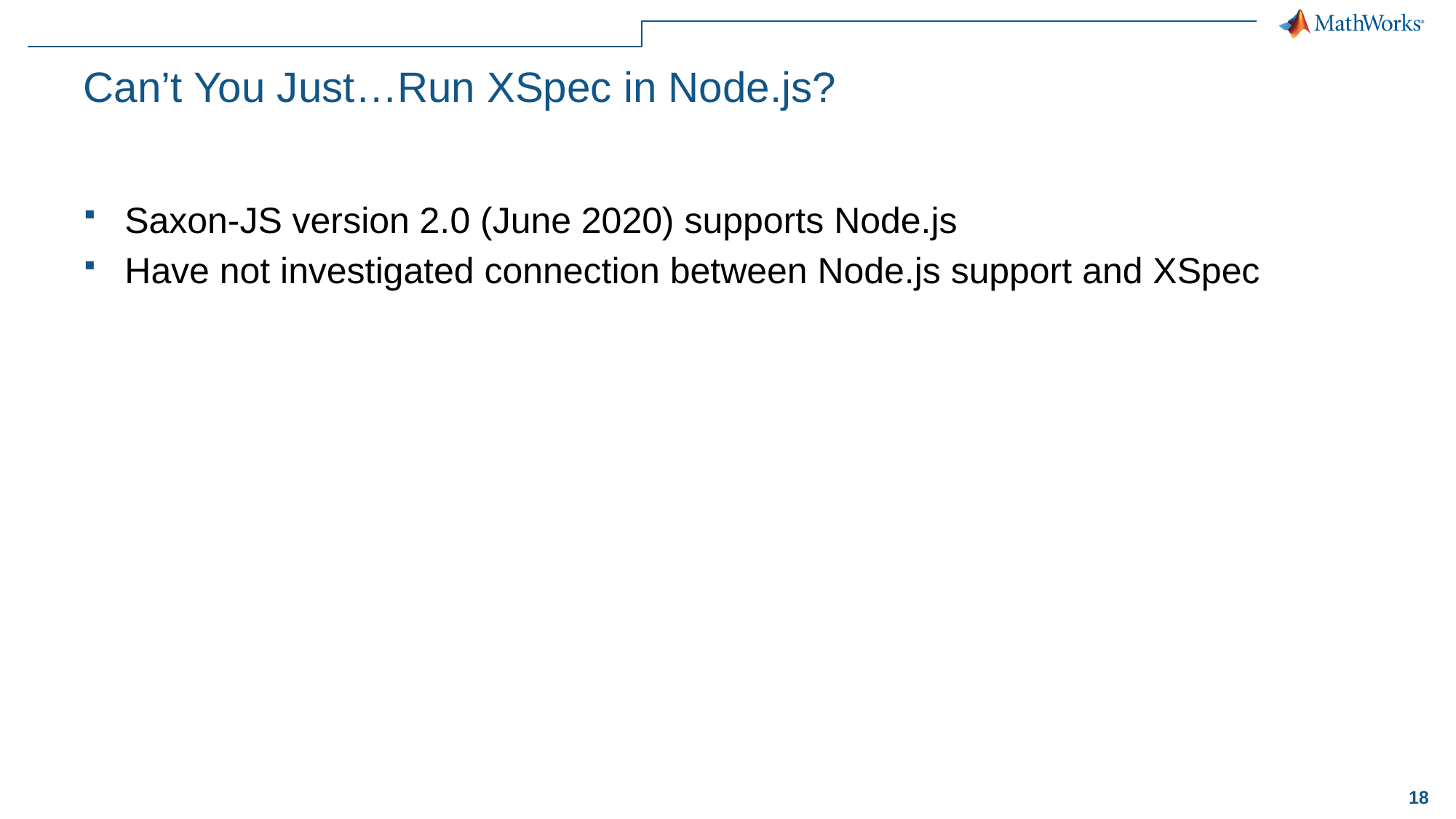

# Can’t You Just…Run XSpec in Node.js?
Saxon-JS version 2.0 (June 2020) supports Node.js
Have not investigated connection between Node.js support and XSpec